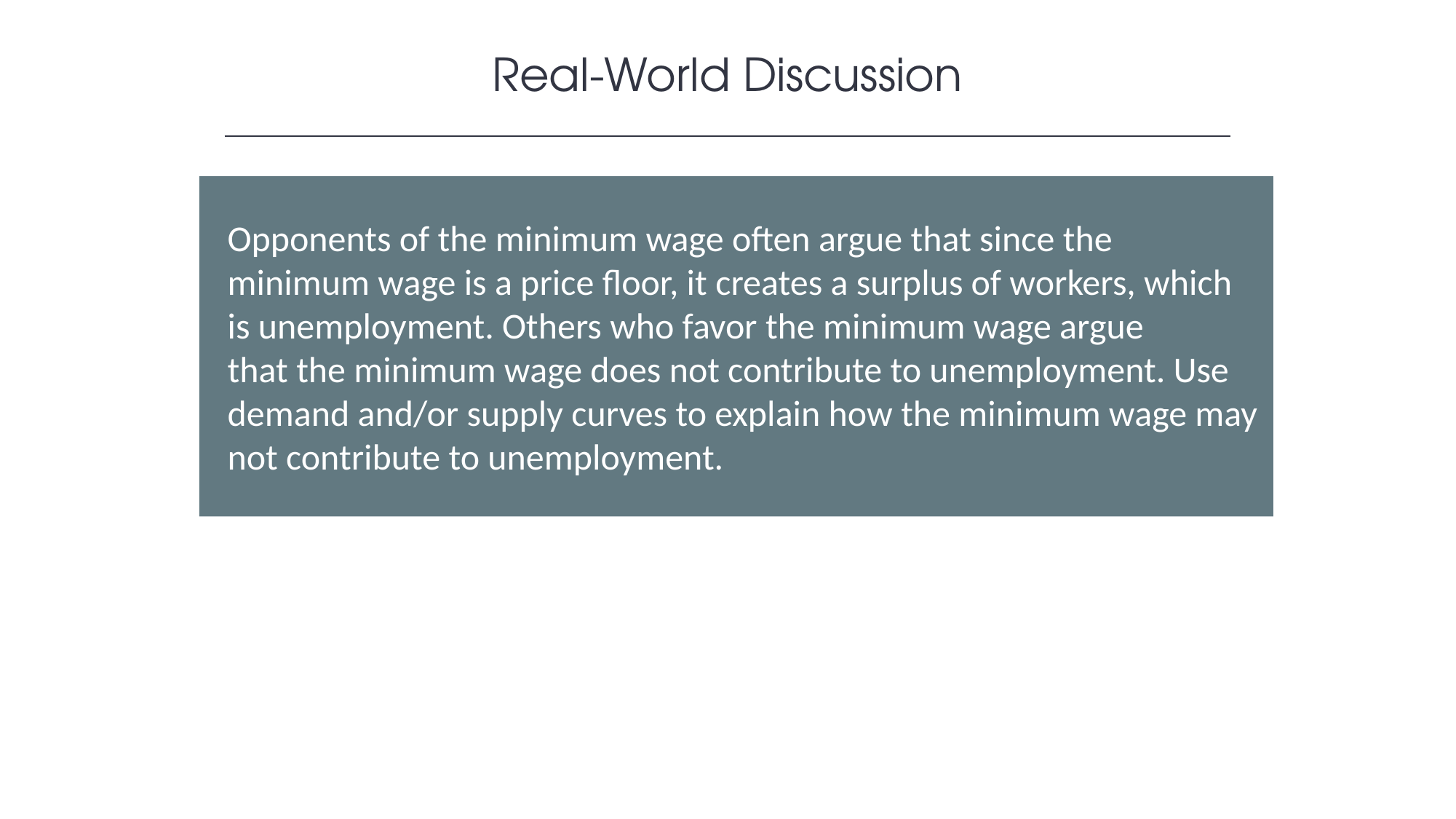

Real-World Discussion

Opponents of the minimum wage often argue that since the minimum wage is a price floor, it creates a surplus of workers, which is unemployment. Others who favor the minimum wage argue
that the minimum wage does not contribute to unemployment. Use demand and/or supply curves to explain how the minimum wage may not contribute to unemployment.